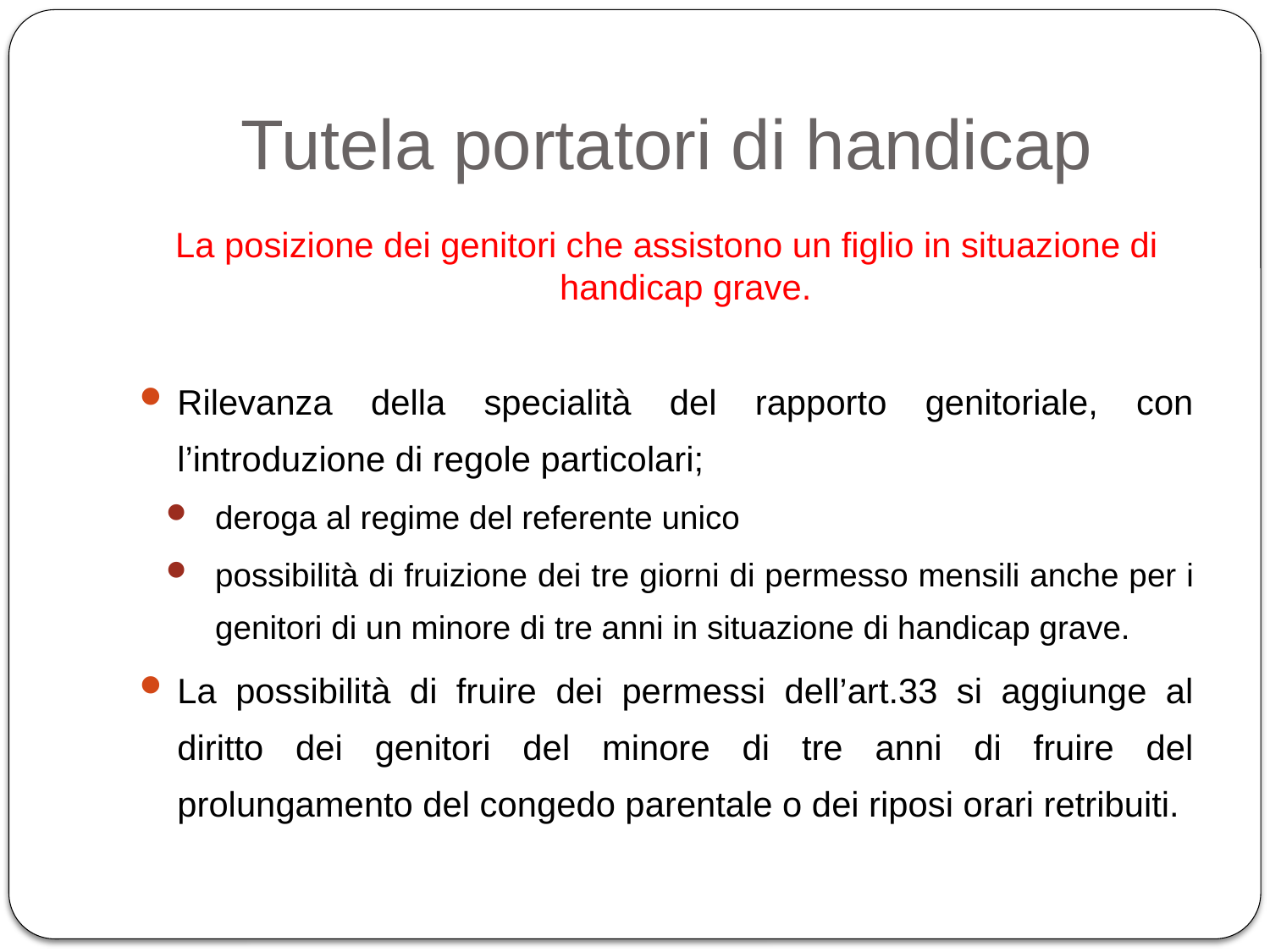

# Tutela portatori di handicap
La posizione dei genitori che assistono un figlio in situazione di handicap grave.

Rilevanza della specialità del rapporto genitoriale, con l’introduzione di regole particolari;
deroga al regime del referente unico
possibilità di fruizione dei tre giorni di permesso mensili anche per i genitori di un minore di tre anni in situazione di handicap grave.
La possibilità di fruire dei permessi dell’art.33 si aggiunge al diritto dei genitori del minore di tre anni di fruire del prolungamento del congedo parentale o dei riposi orari retribuiti.